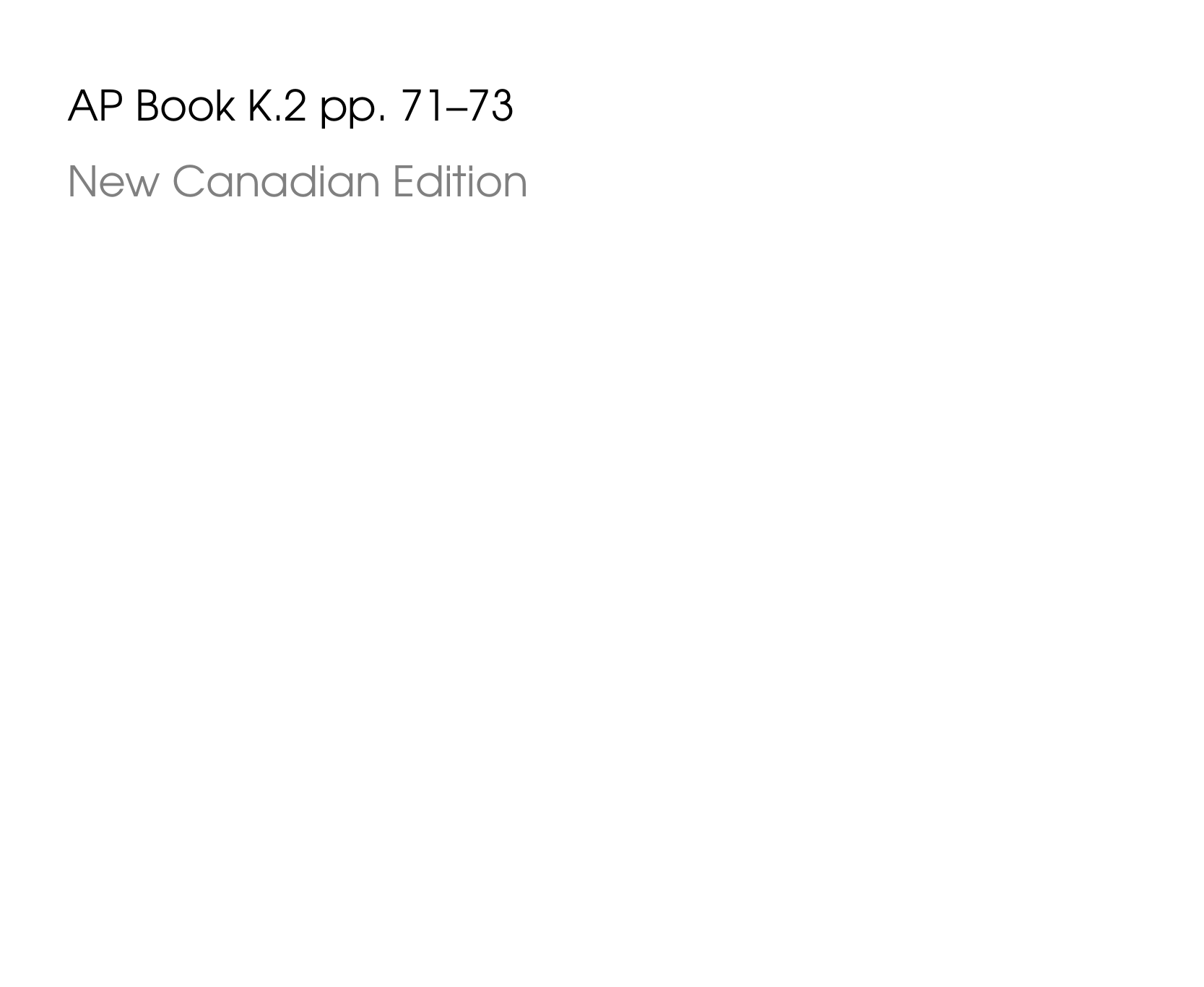

AP Book K.2 pp. 71–73
New Canadian Edition